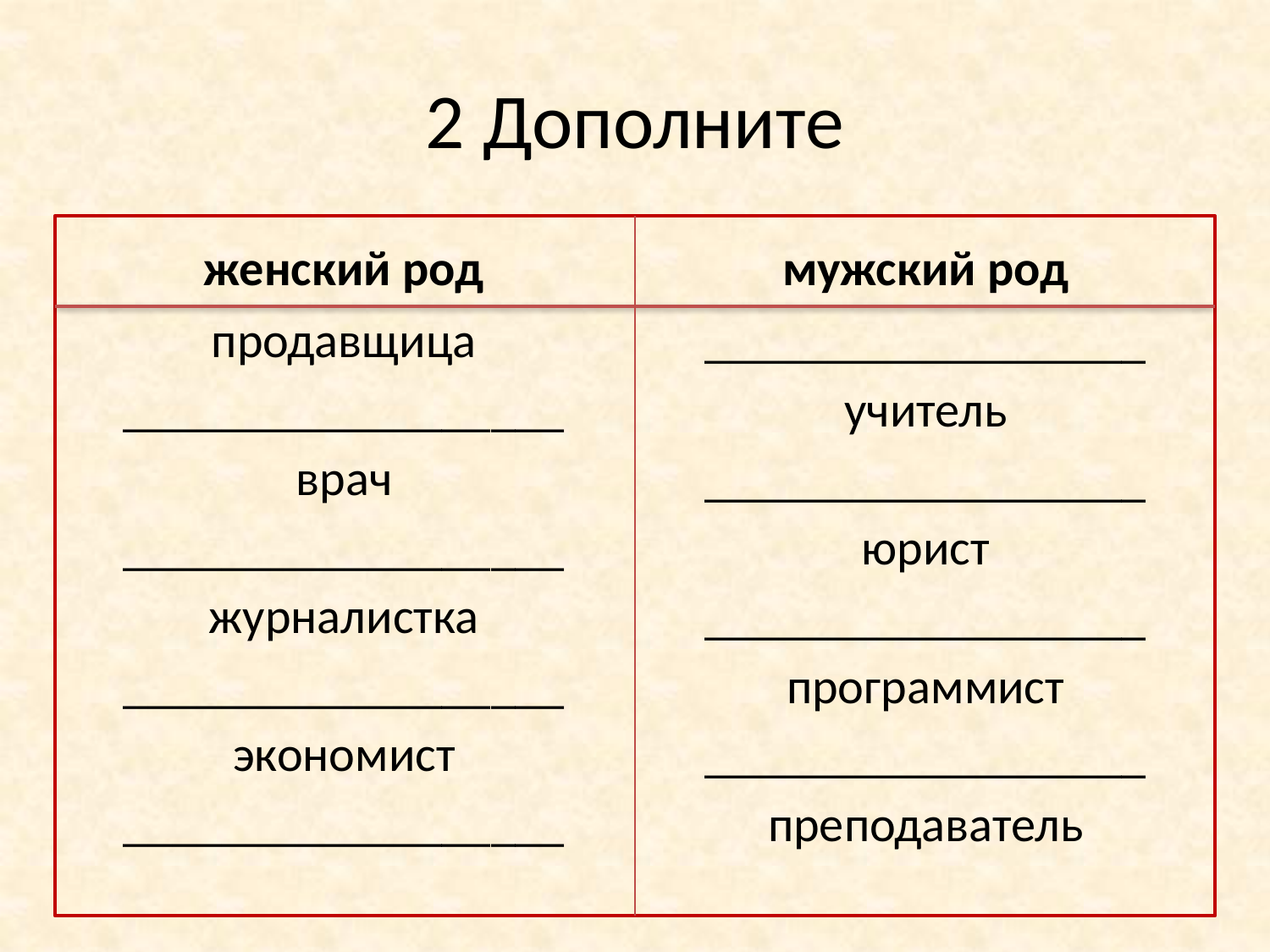

# 2 Дополните
женский род
мужский род

продавщица
__________________
врач
__________________
журналистка
__________________
экономист
__________________
__________________
учитель
__________________
юрист
__________________
программист
__________________
преподаватель